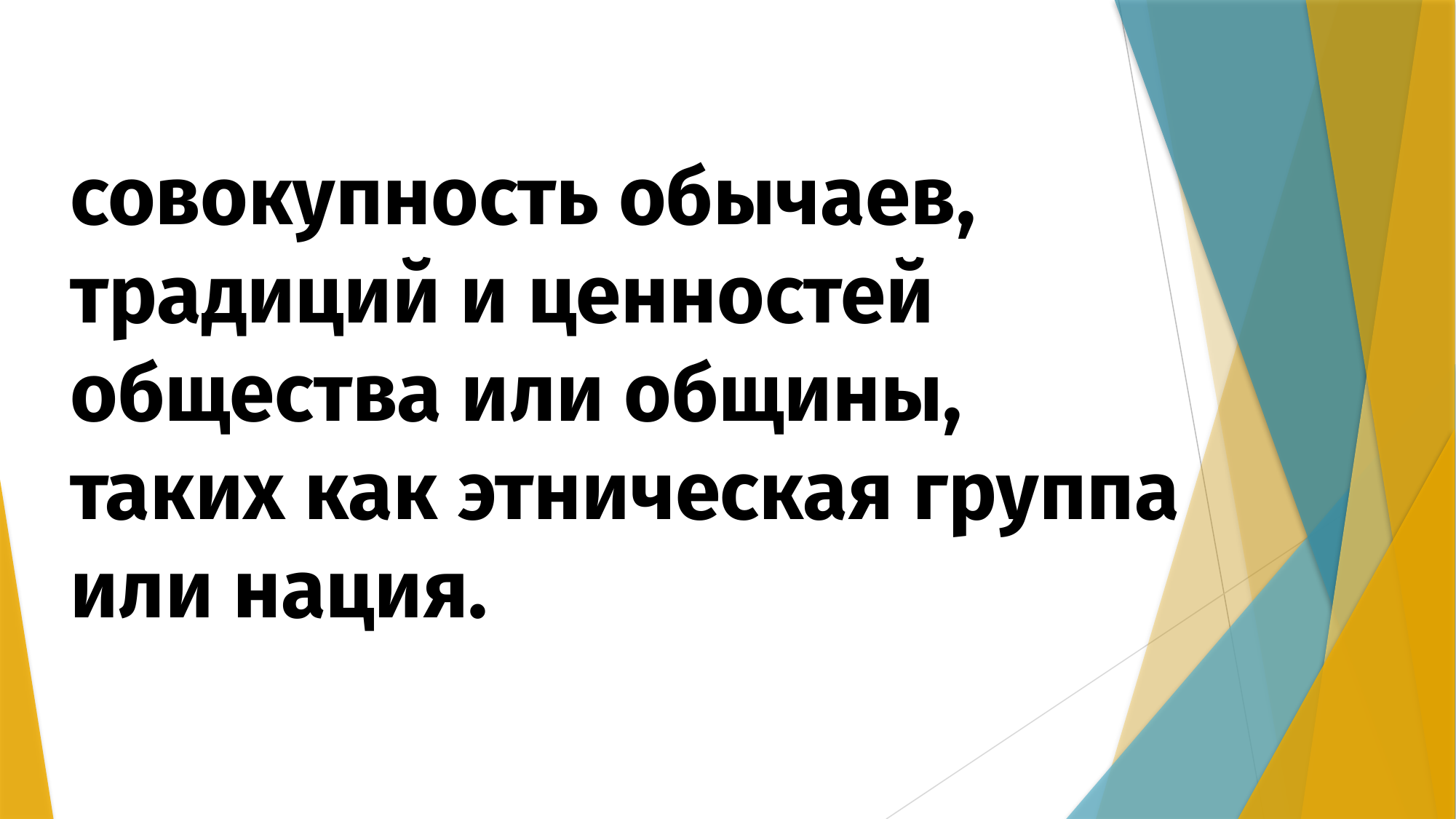

# совокупность обычаев, традиций и ценностей общества или общины, таких как этническая группа или нация.